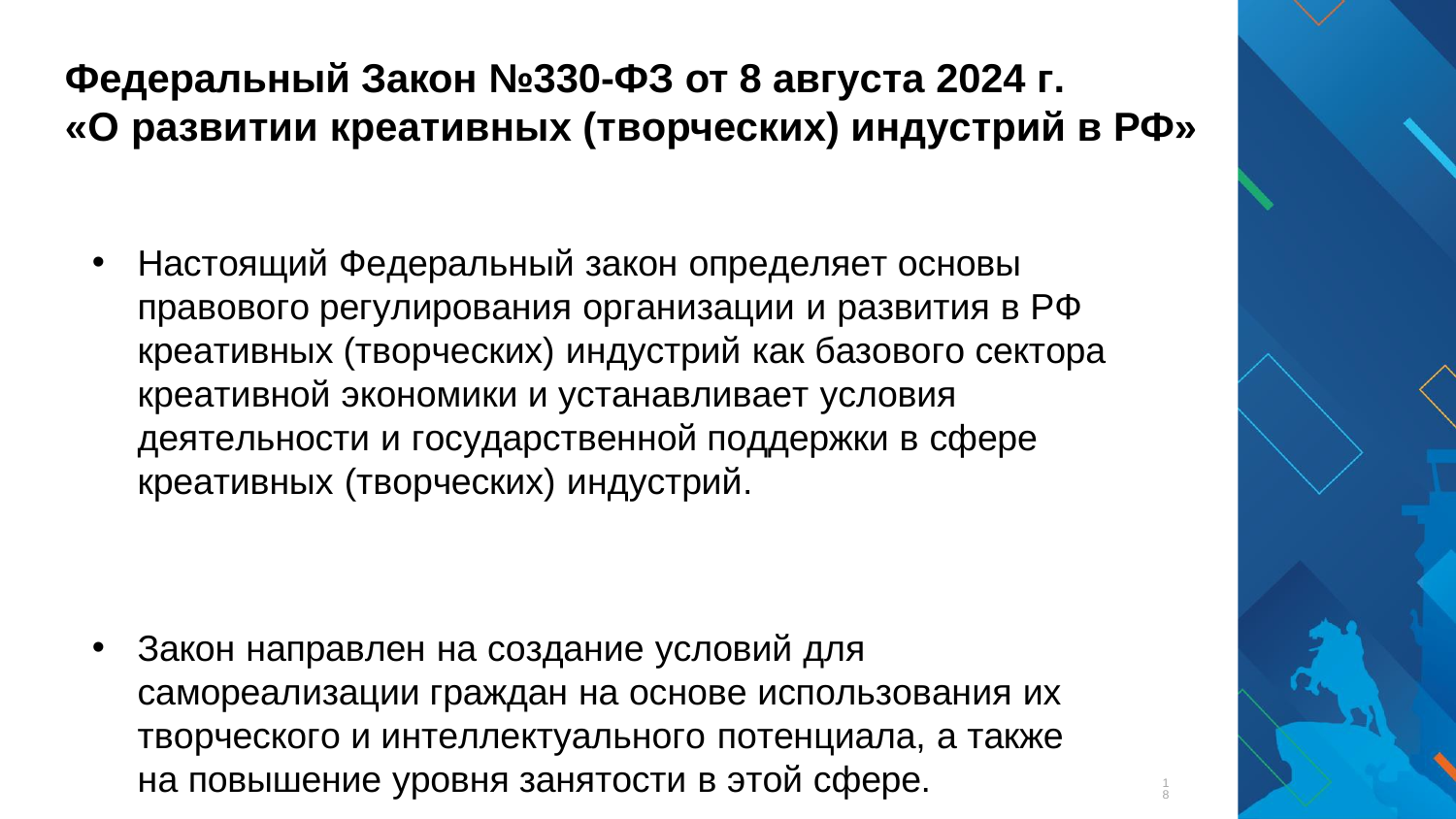

Федеральный Закон №330-ФЗ от 8 августа 2024 г.
«О развитии креативных (творческих) индустрий в РФ»
Настоящий Федеральный закон определяет основы правового регулирования организации и развития в РФ креативных (творческих) индустрий как базового сектора креативной экономики и устанавливает условия деятельности и государственной поддержки в сфере креативных (творческих) индустрий.

Закон направлен на создание условий для самореализации граждан на основе использования их творческого и интеллектуального потенциала, а также на повышение уровня занятости в этой сфере.
18